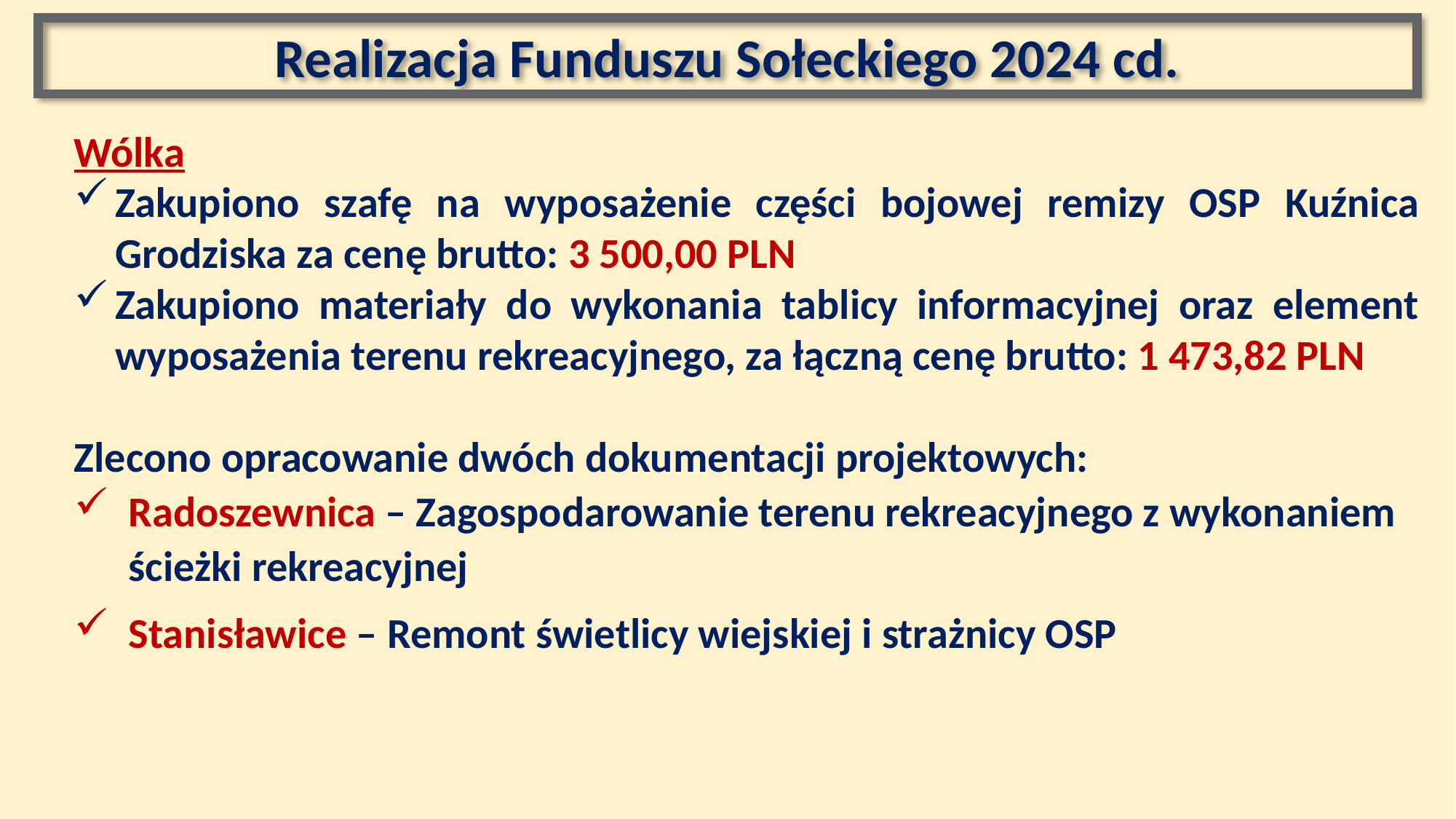

Realizacja Funduszu Sołeckiego 2024 cd.
Wólka
Zakupiono szafę na wyposażenie części bojowej remizy OSP Kuźnica Grodziska za cenę brutto: 3 500,00 PLN
Zakupiono materiały do wykonania tablicy informacyjnej oraz element wyposażenia terenu rekreacyjnego, za łączną cenę brutto: 1 473,82 PLN

Zlecono opracowanie dwóch dokumentacji projektowych:
Radoszewnica – Zagospodarowanie terenu rekreacyjnego z wykonaniem ścieżki rekreacyjnej
Stanisławice – Remont świetlicy wiejskiej i strażnicy OSP